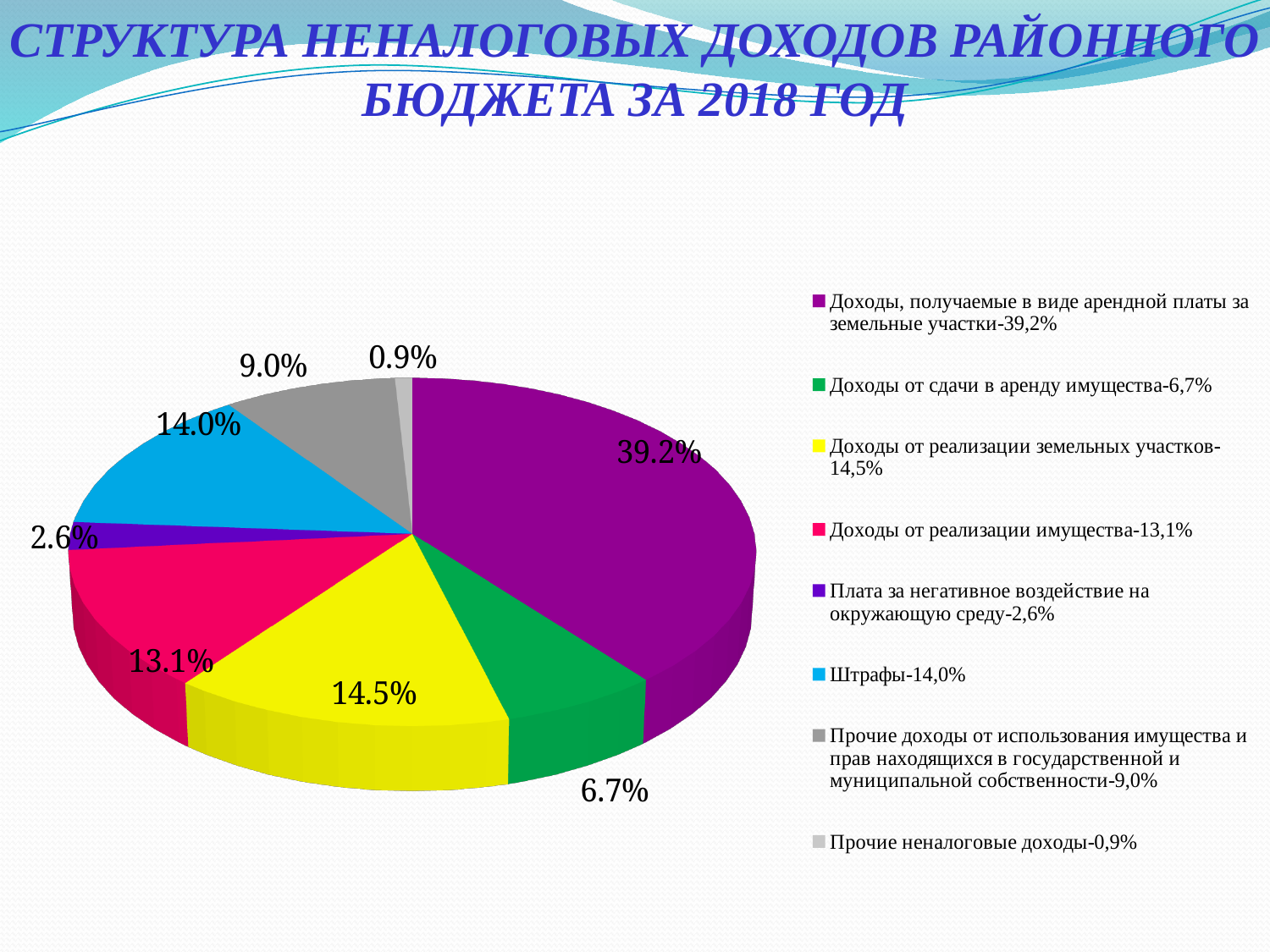

# СТРУКТУРА НЕНАЛОГОВЫХ ДОХОДОВ РАЙОННОГО БЮДЖЕТА ЗА 2018 ГОД

[unsupported chart]